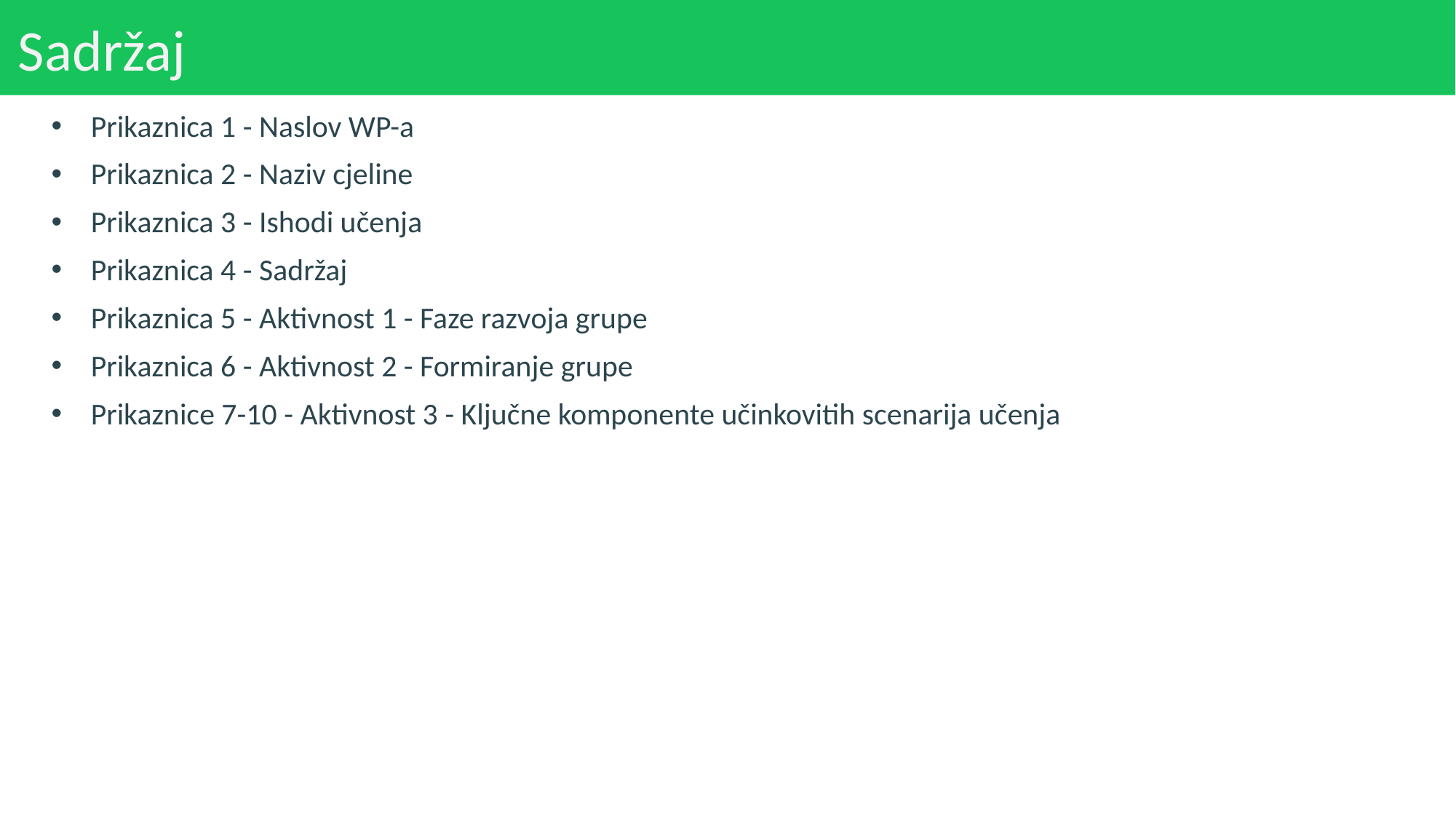

# Sadržaj
Prikaznica 1 - Naslov WP-a
Prikaznica 2 - Naziv cjeline
Prikaznica 3 - Ishodi učenja
Prikaznica 4 - Sadržaj
Prikaznica 5 - Aktivnost 1 - Faze razvoja grupe
Prikaznica 6 - Aktivnost 2 - Formiranje grupe
Prikaznice 7-10 - Aktivnost 3 - Ključne komponente učinkovitih scenarija učenja